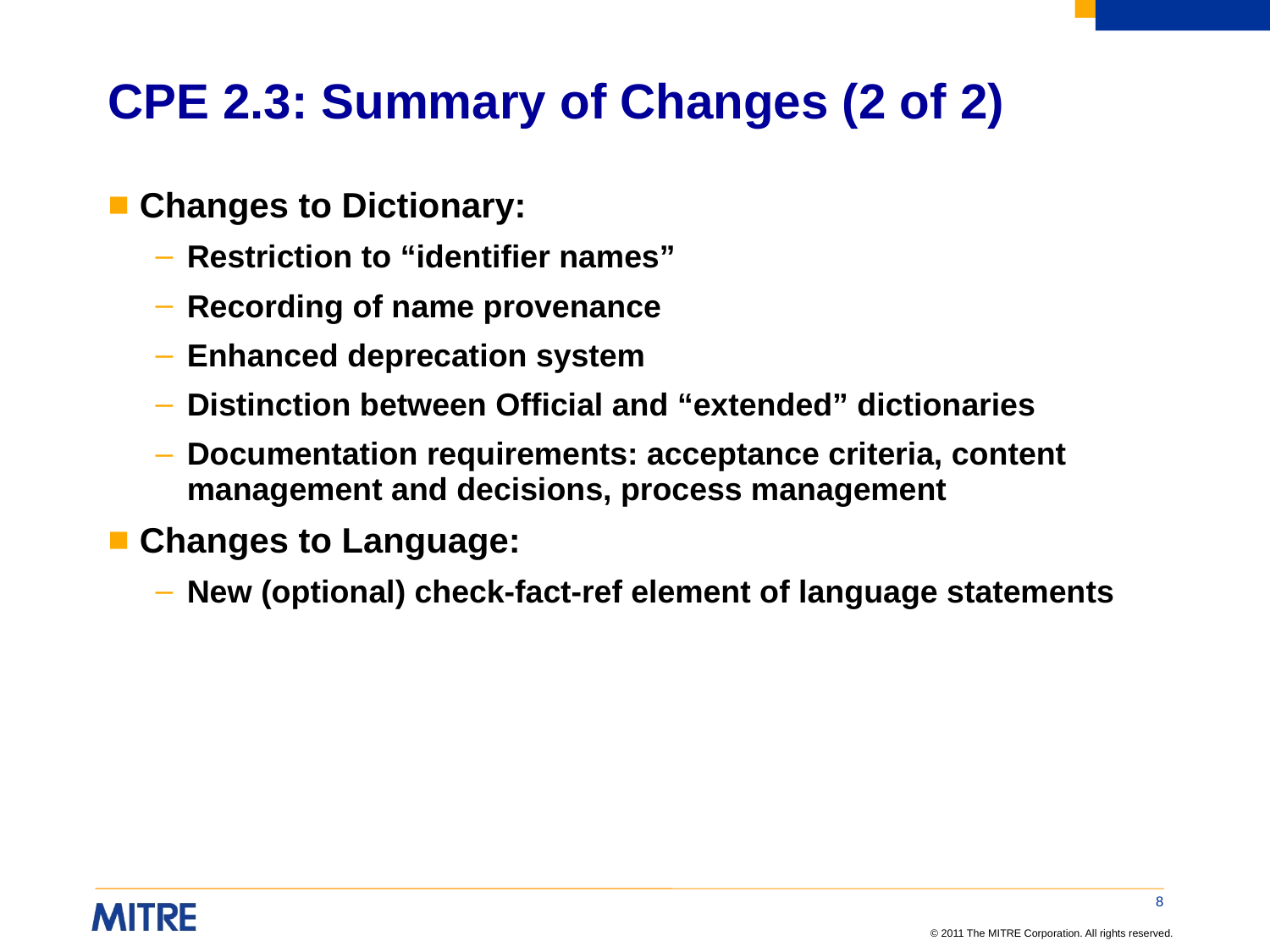

# CPE 2.3: Summary of Changes (2 of 2)
Changes to Dictionary:
Restriction to “identifier names”
Recording of name provenance
Enhanced deprecation system
Distinction between Official and “extended” dictionaries
Documentation requirements: acceptance criteria, content management and decisions, process management
Changes to Language:
New (optional) check-fact-ref element of language statements

8